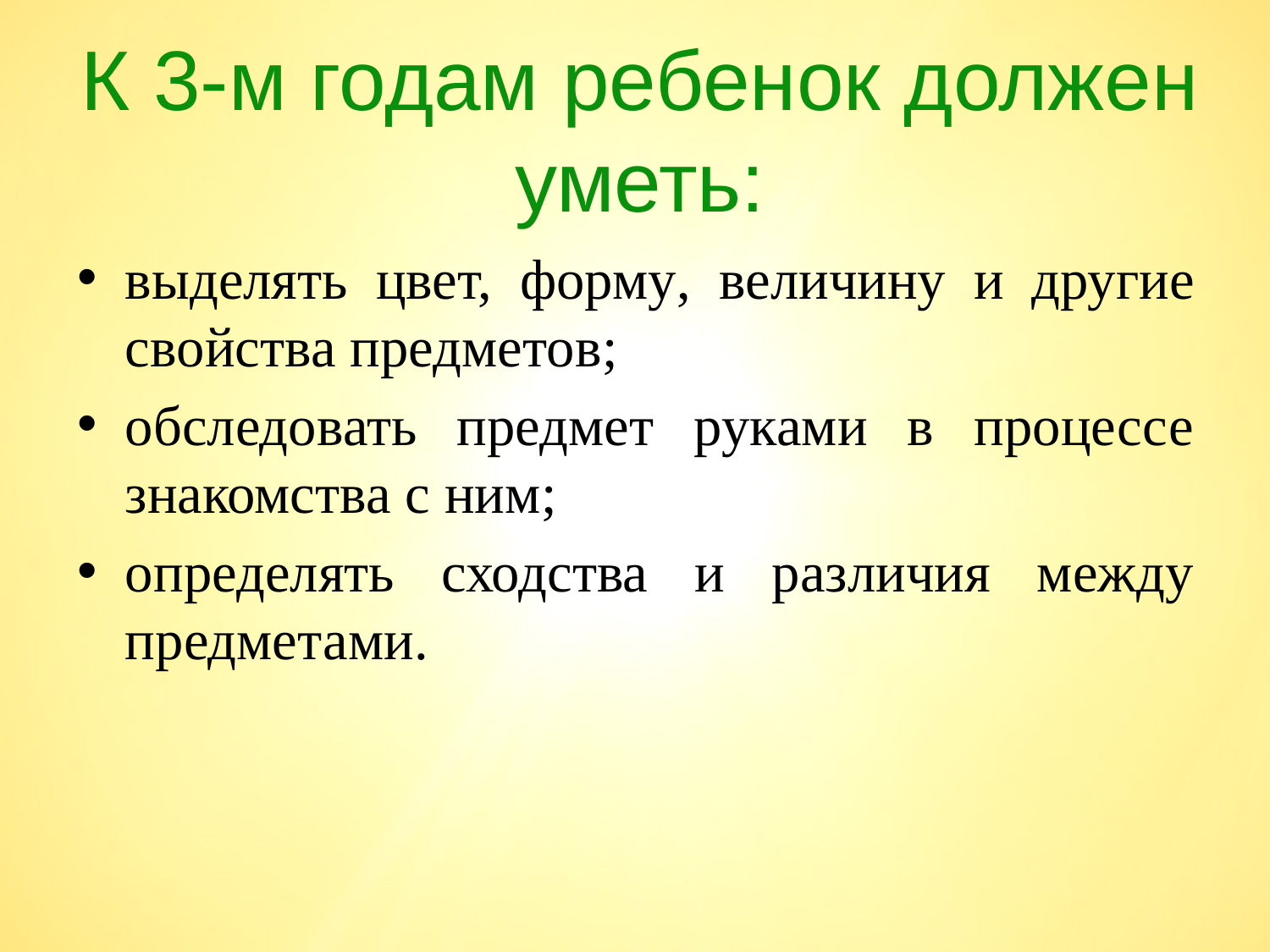

# К 3-м годам ребенок должен уметь:
выделять цвет, форму, величину и другие свойства предметов;
обследовать предмет руками в процессе знакомства с ним;
определять сходства и различия между предметами.